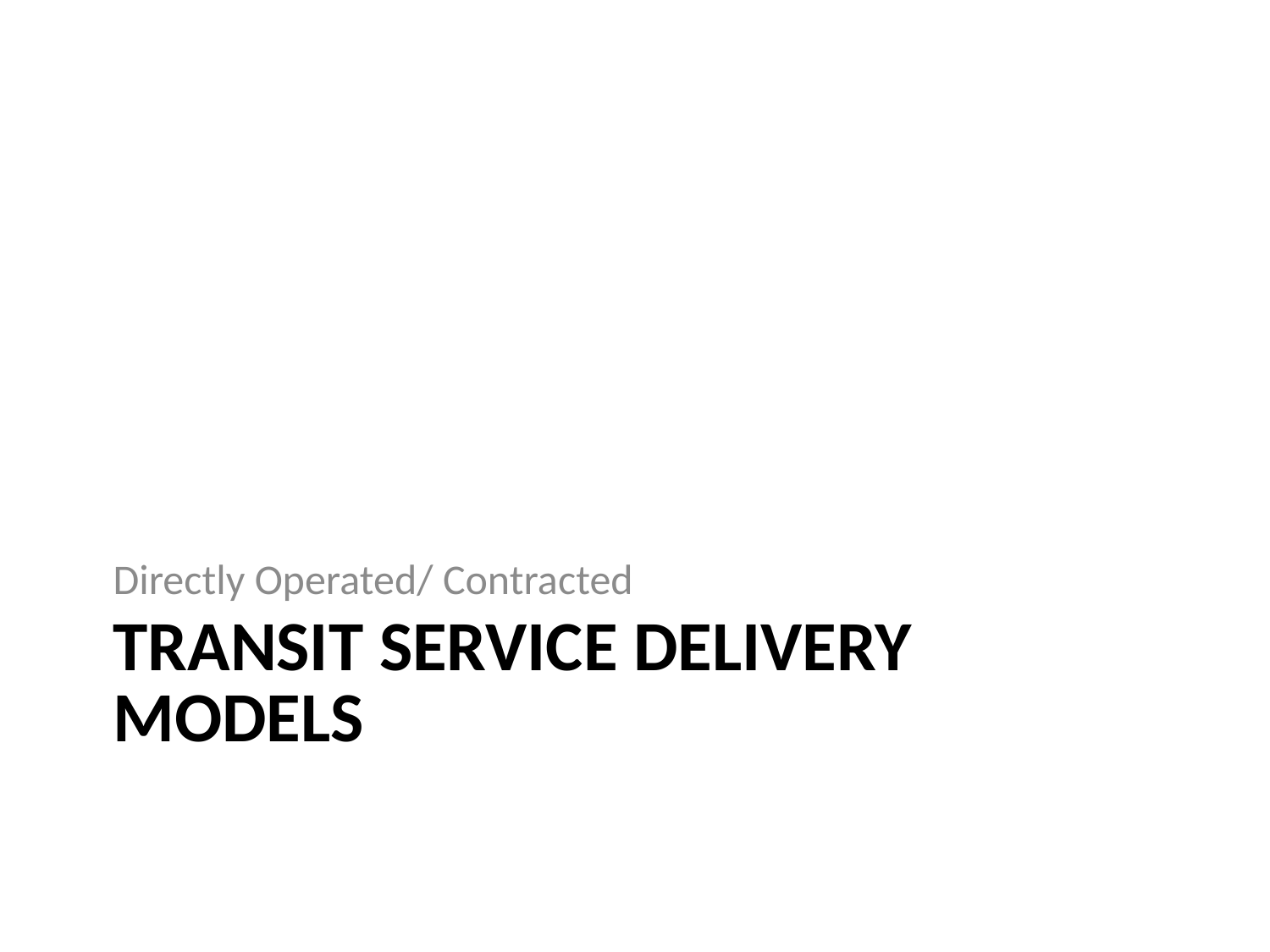

Directly Operated/ Contracted
# Transit Service Delivery Models